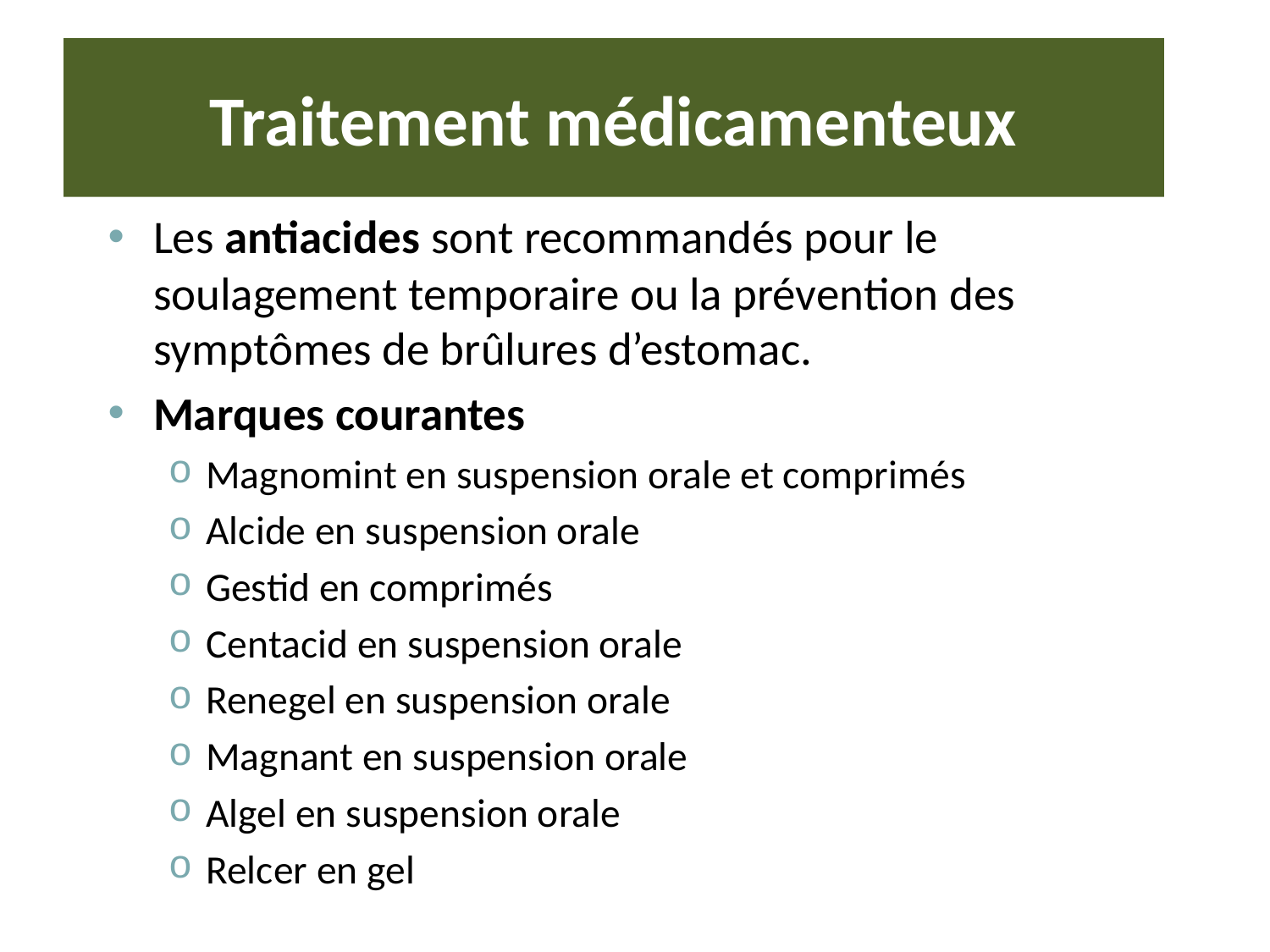

# Traitement médicamenteux
Les antiacides sont recommandés pour le soulagement temporaire ou la prévention des symptômes de brûlures d’estomac.
Marques courantes
Magnomint en suspension orale et comprimés
Alcide en suspension orale
Gestid en comprimés
Centacid en suspension orale
Renegel en suspension orale
Magnant en suspension orale
Algel en suspension orale
Relcer en gel